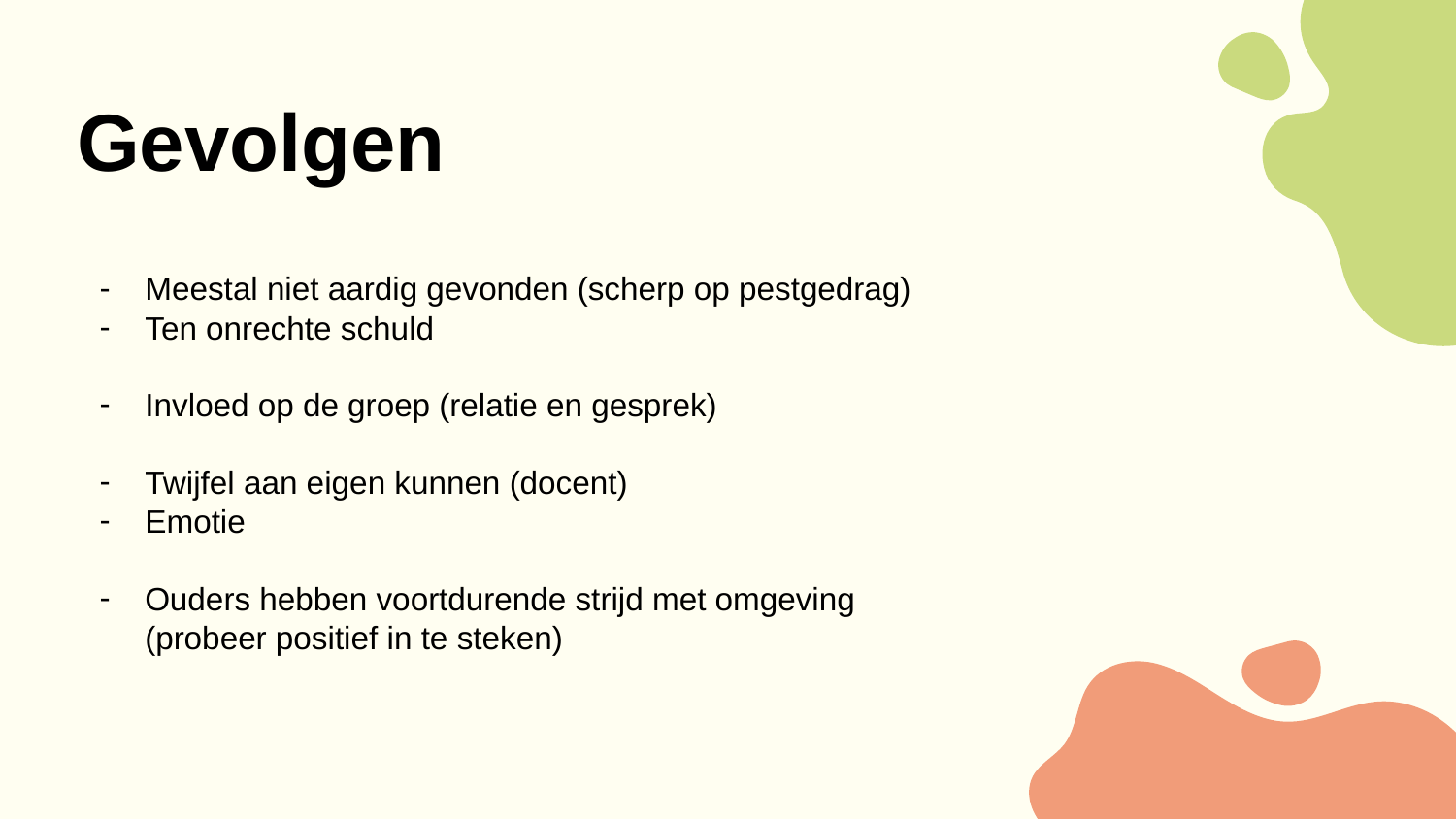

# Gevolgen
Meestal niet aardig gevonden (scherp op pestgedrag)
Ten onrechte schuld

Invloed op de groep (relatie en gesprek)

Twijfel aan eigen kunnen (docent)
Emotie

Ouders hebben voortdurende strijd met omgeving
(probeer positief in te steken)